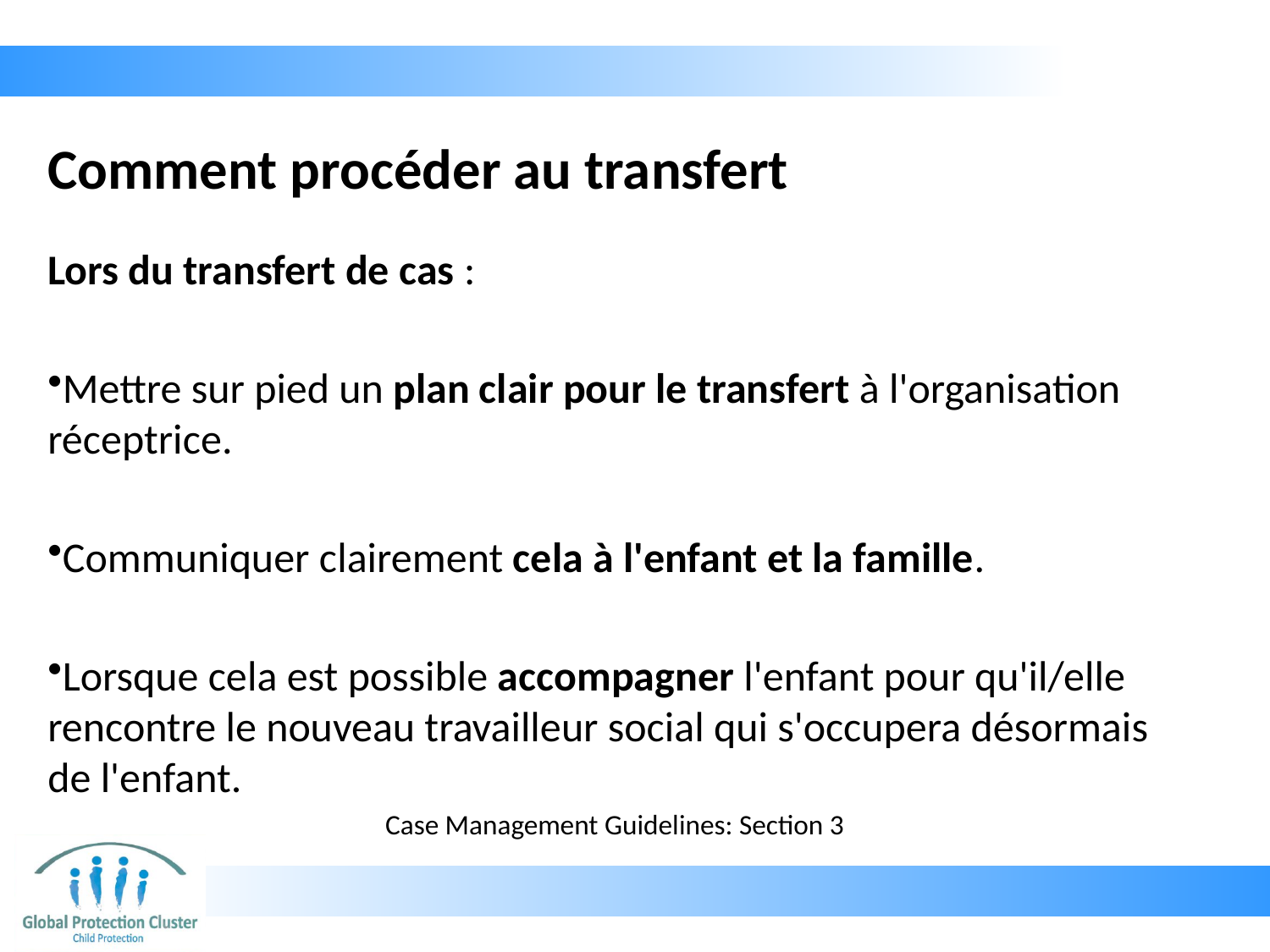

# Comment procéder au transfert
Lors du transfert de cas :

Mettre sur pied un plan clair pour le transfert à l'organisation réceptrice.

Communiquer clairement cela à l'enfant et la famille.

Lorsque cela est possible accompagner l'enfant pour qu'il/elle rencontre le nouveau travailleur social qui s'occupera désormais de l'enfant.
Case Management Guidelines: Section 3